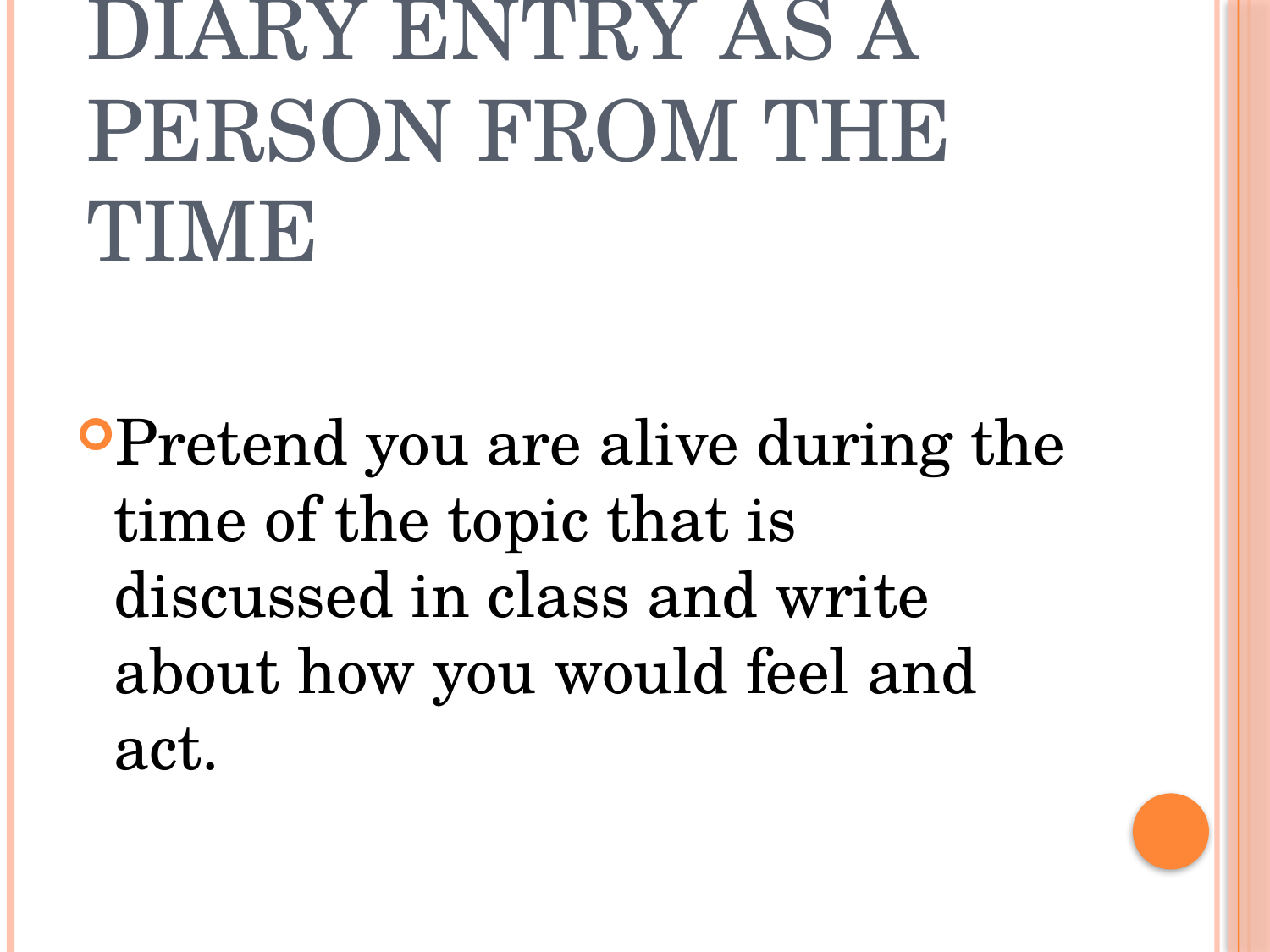

# Diary entry as a person from the time

Pretend you are alive during the time of the topic that is discussed in class and write about how you would feel and act.